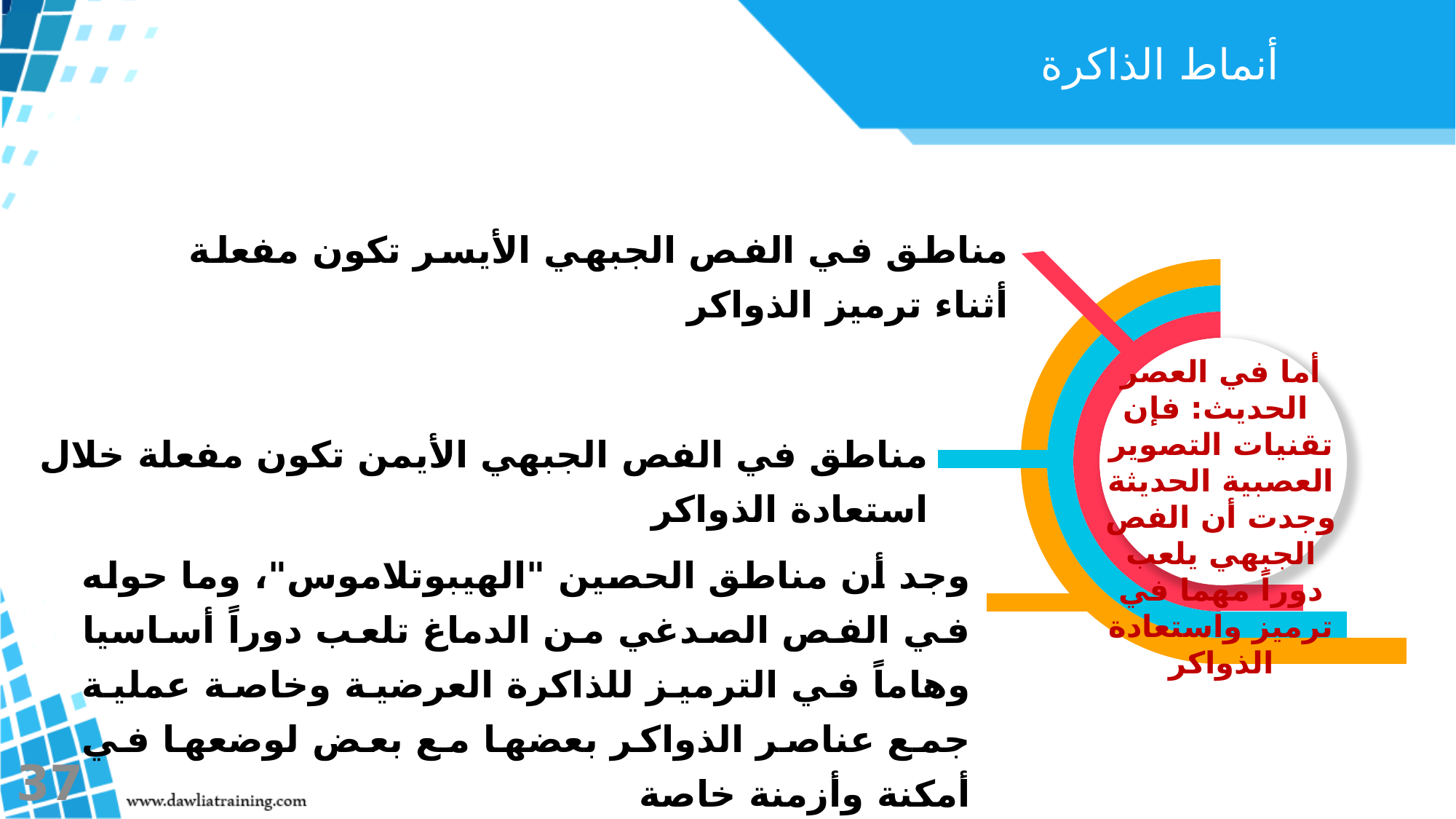

أنماط الذاكرة
مناطق في الفص الجبهي الأيسر تكون مفعلة أثناء ترميز الذواكر

أما في العصر
 الحديث: فإن تقنيات التصوير العصبية الحديثة وجدت أن الفص الجبهي يلعب دوراً مهما في ترميز واستعادة الذواكر
مناطق في الفص الجبهي الأيمن تكون مفعلة خلال استعادة الذواكر

وجد أن مناطق الحصين "الهيبوتلاموس"، وما حوله في الفص الصدغي من الدماغ تلعب دوراً أساسيا وهاماً في الترميز للذاكرة العرضية وخاصة عملية جمع عناصر الذواكر بعضها مع بعض لوضعها في أمكنة وأزمنة خاصة

37